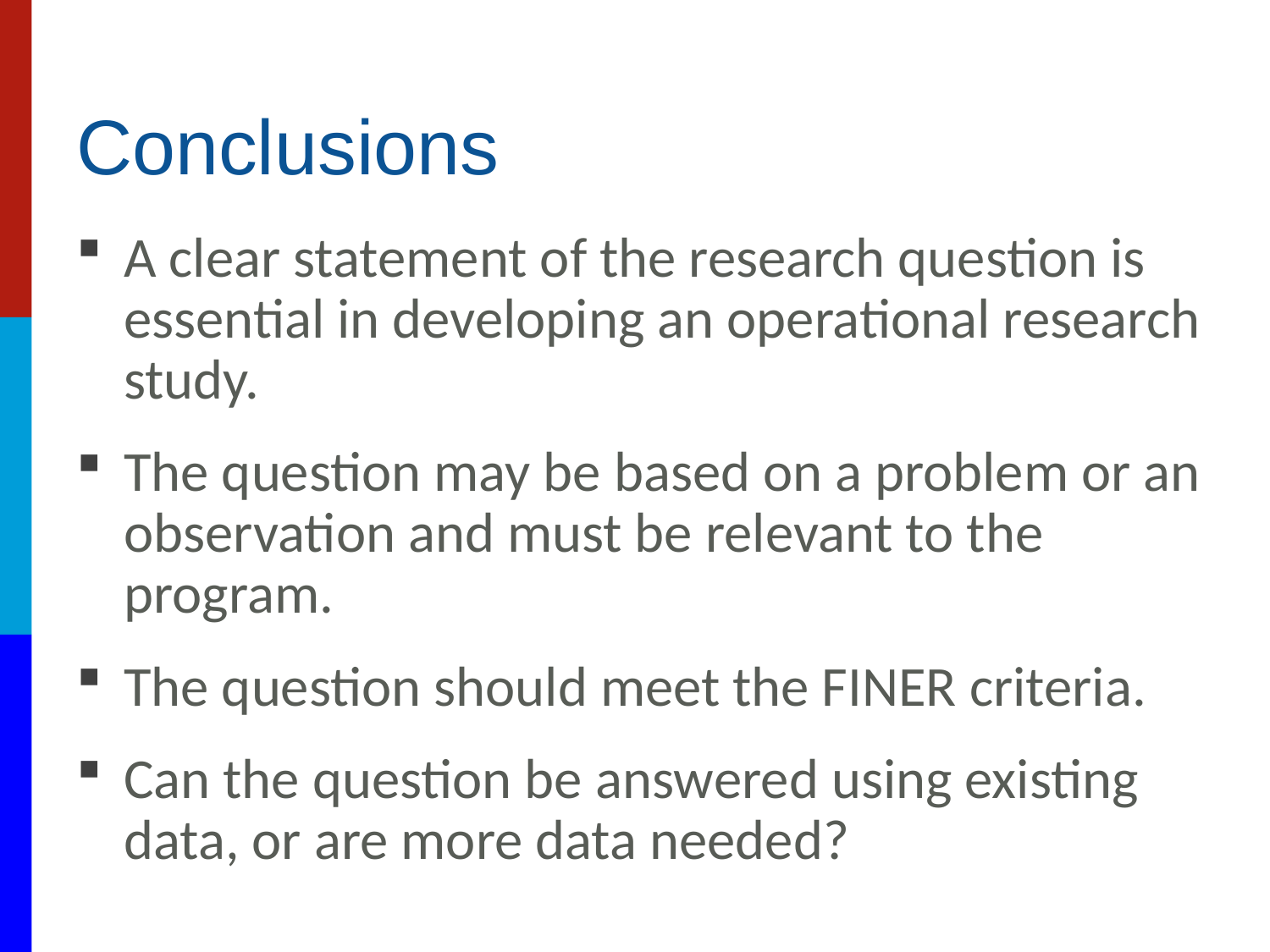

# Conclusions
A clear statement of the research question is essential in developing an operational research study.
The question may be based on a problem or an observation and must be relevant to the program.
The question should meet the FINER criteria.
Can the question be answered using existing data, or are more data needed?